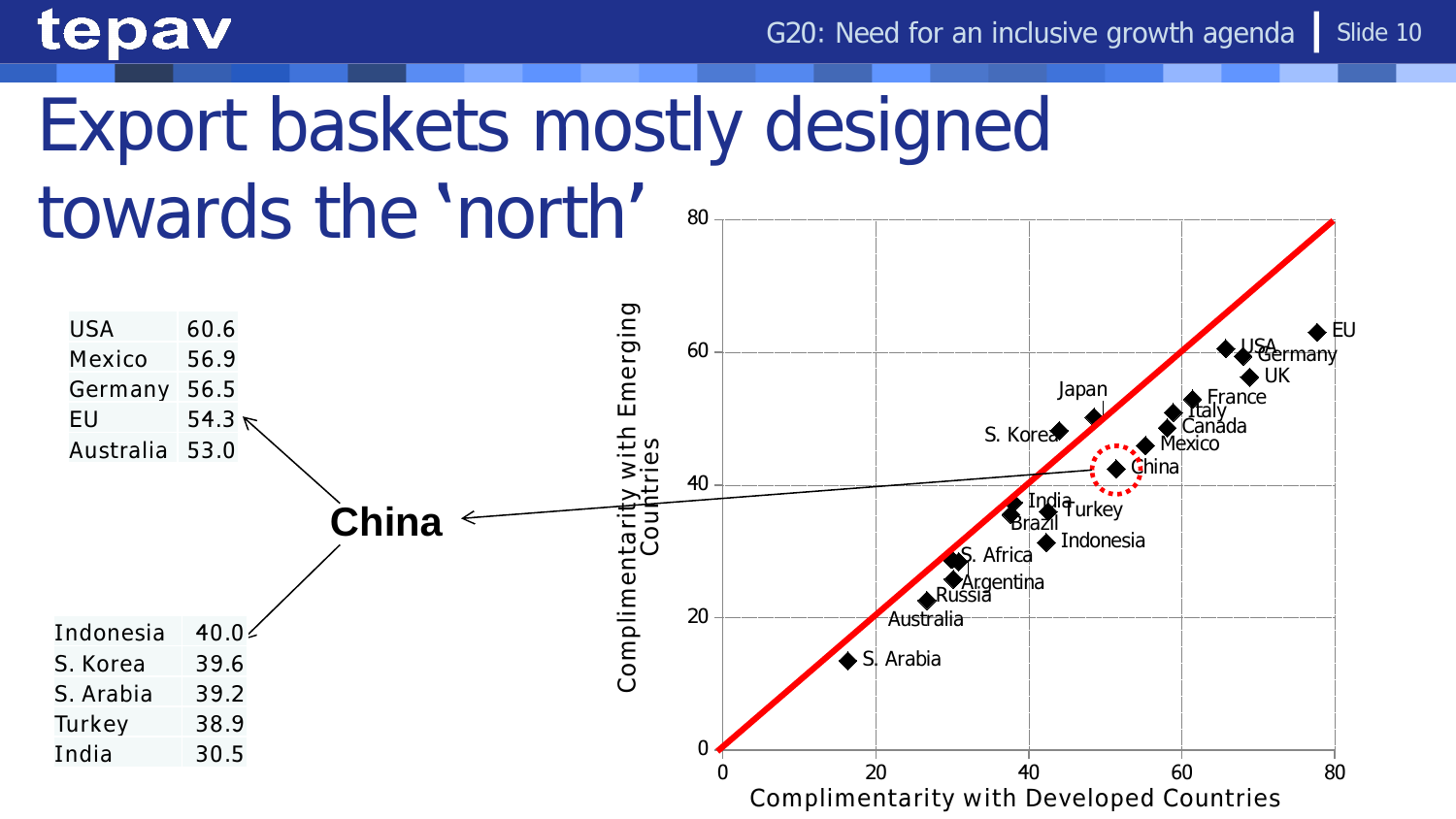

G20: Need for an inclusive growth agenda
Slide 10
# Export baskets mostly designed towards the ‘north’

### Chart

| Category |  |
|---|---|
| USA | 60.6 |
| --- | --- |
| Mexico | 56.9 |
| Germany | 56.5 |
| EU | 54.3 |
| Australia | 53.0 |

China
| Indonesia | 40.0 |
| --- | --- |
| S. Korea | 39.6 |
| S. Arabia | 39.2 |
| Turkey | 38.9 |
| India | 30.5 |